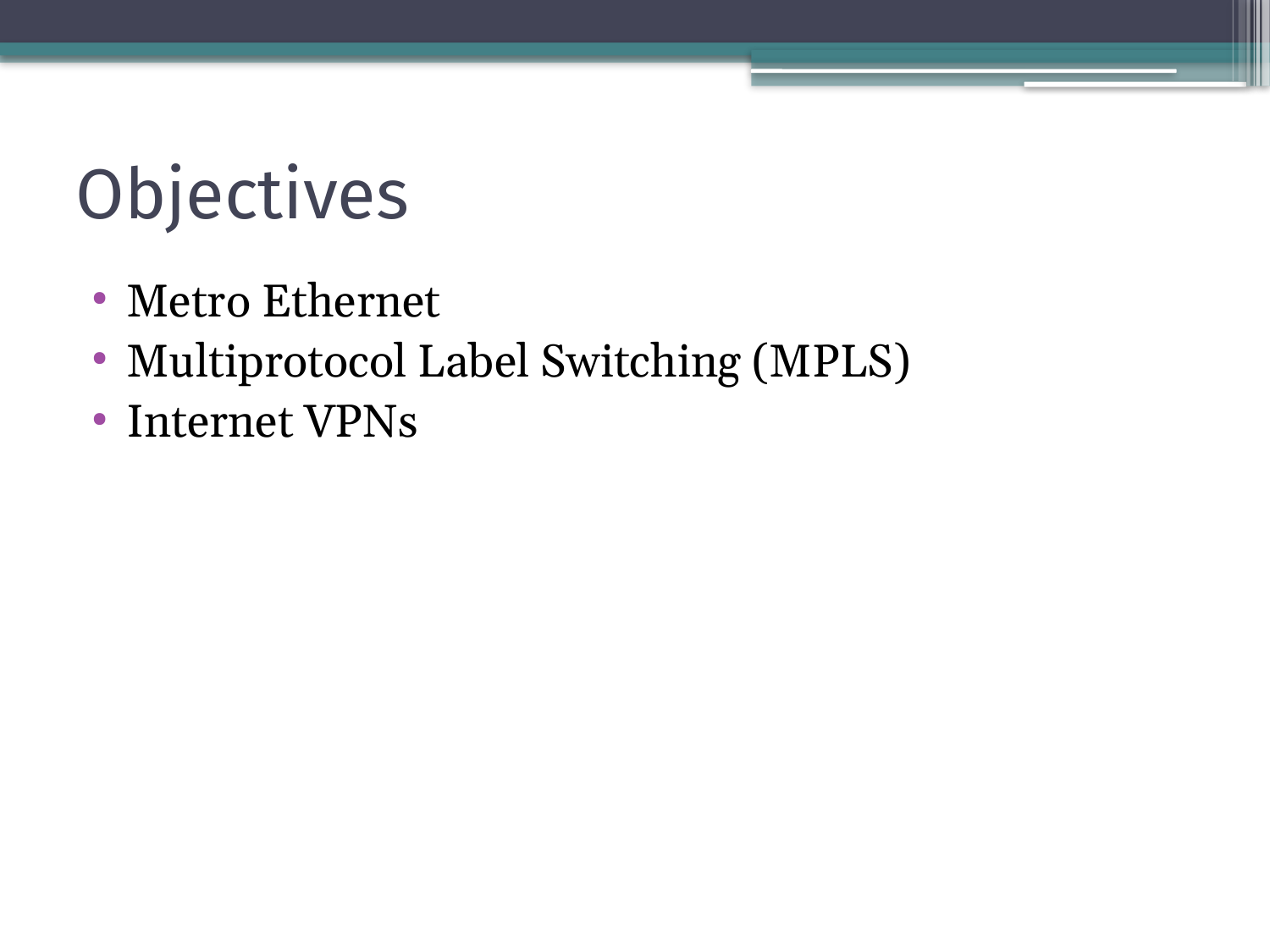

# Objectives
Metro Ethernet
Multiprotocol Label Switching (MPLS)
Internet VPNs